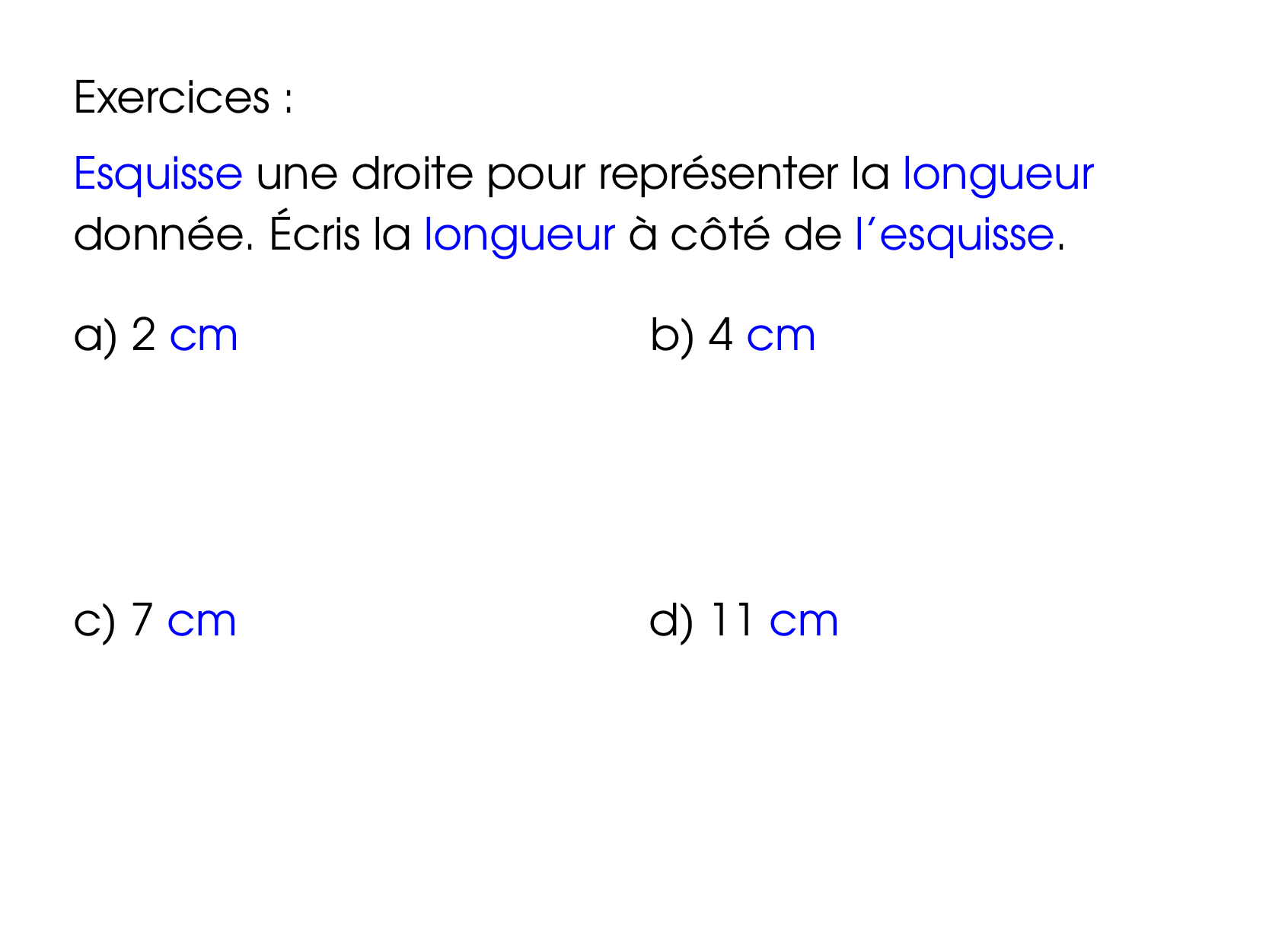

Exercices :
Esquisse une droite pour représenter la longueur donnée. Écris la longueur à côté de l’esquisse.
a) 2 cm
b) 4 cm
c) 7 cm
d) 11 cm